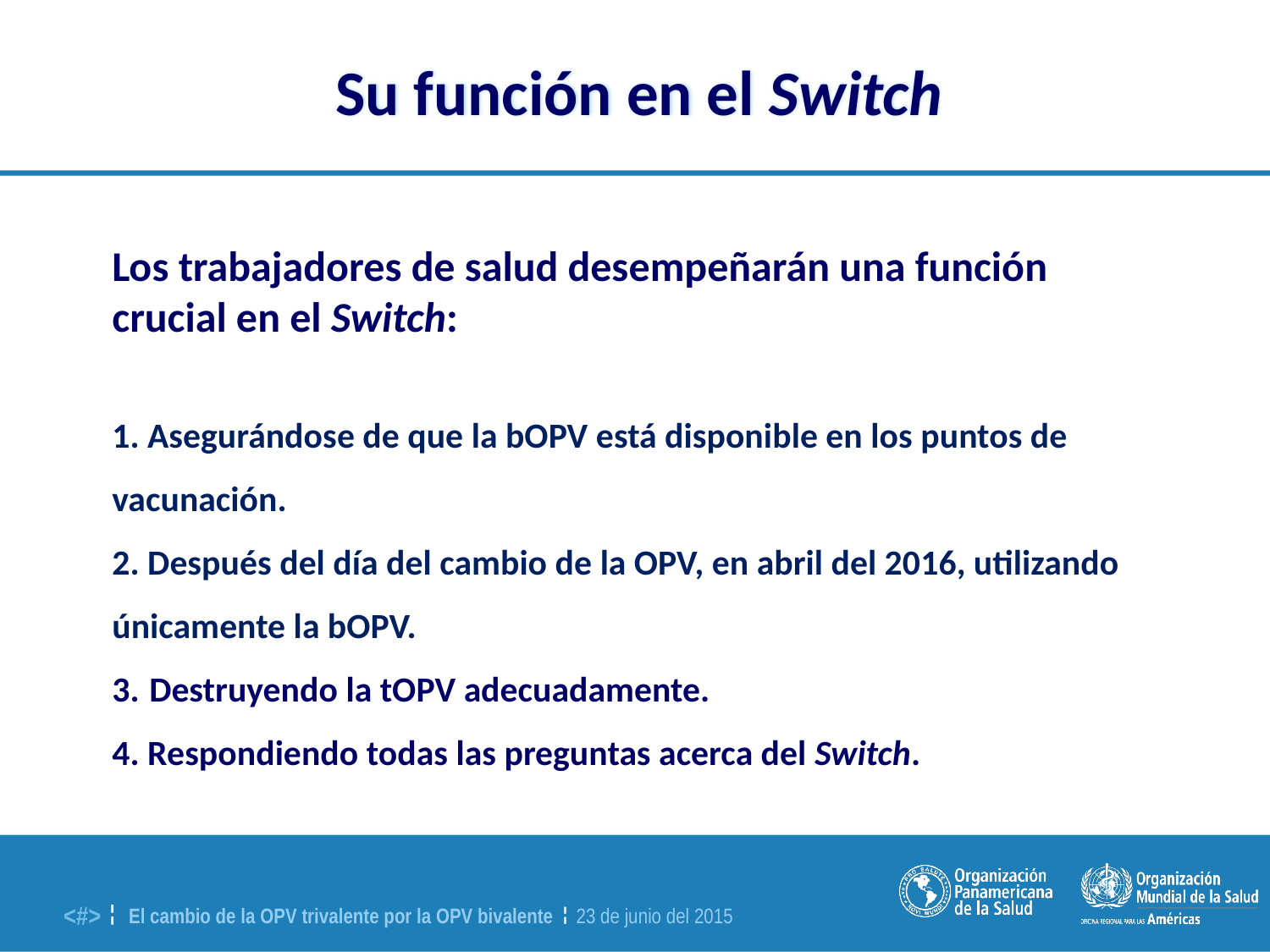

Su función en el Switch
Los trabajadores de salud desempeñarán una función crucial en el Switch:
1. Asegurándose de que la bOPV está disponible en los puntos de vacunación.
2. Después del día del cambio de la OPV, en abril del 2016, utilizando únicamente la bOPV.
3. Destruyendo la tOPV adecuadamente.
4. Respondiendo todas las preguntas acerca del Switch.